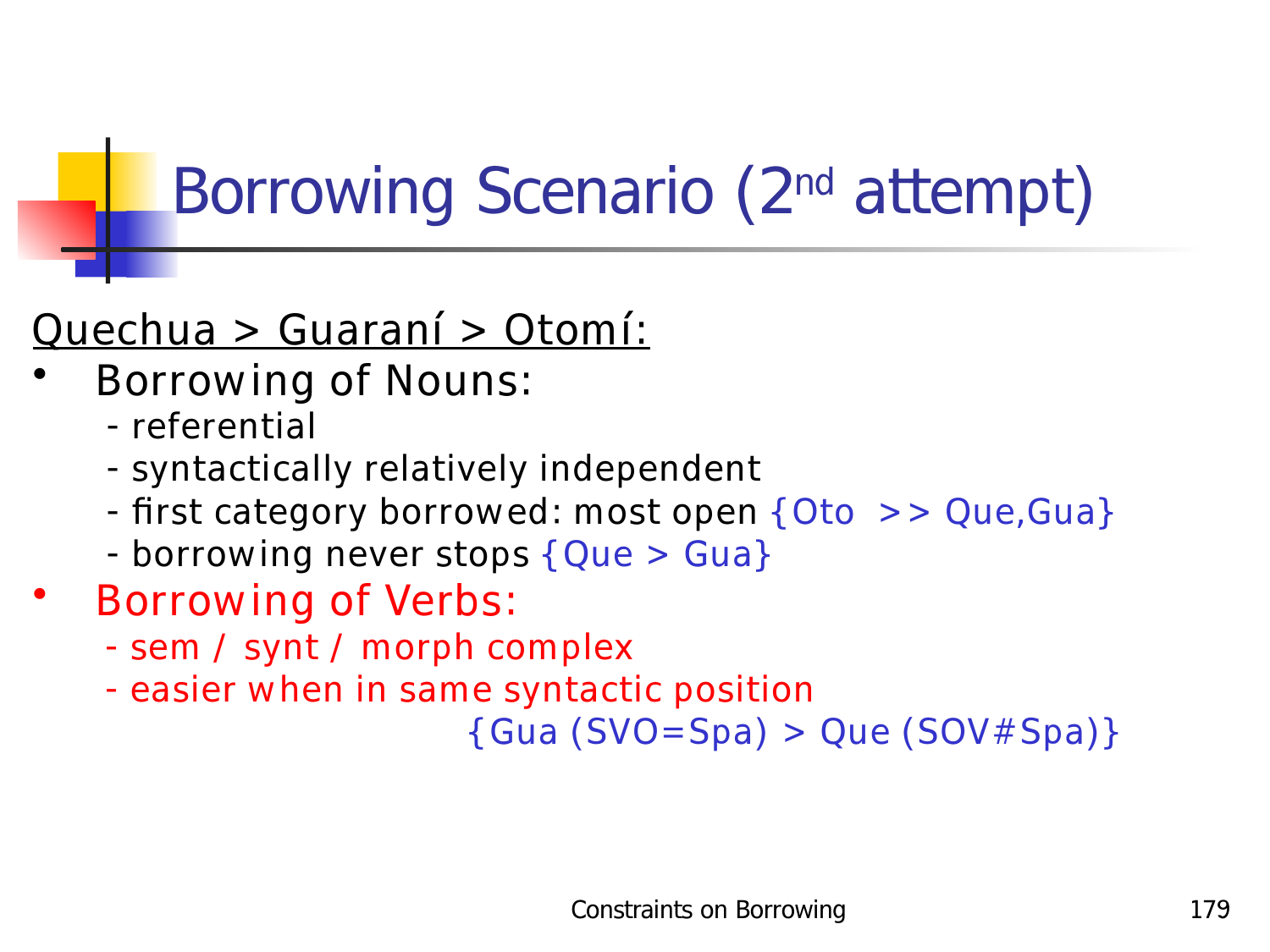

# Borrowing Scenario (2nd attempt)
Quechua > Guaraní > Otomí:
Borrowing of Nouns:
	 - referential
	 - syntactically relatively independent
	 - first category borrowed: most open {Oto  >> Que,Gua}
	 - borrowing never stops {Que > Gua}
Borrowing of Verbs:
       - sem / synt / morph complex
       - easier when in same syntactic position
                                          {Gua (SVO=Spa) > Que (SOV#Spa)}

Constraints on Borrowing
179